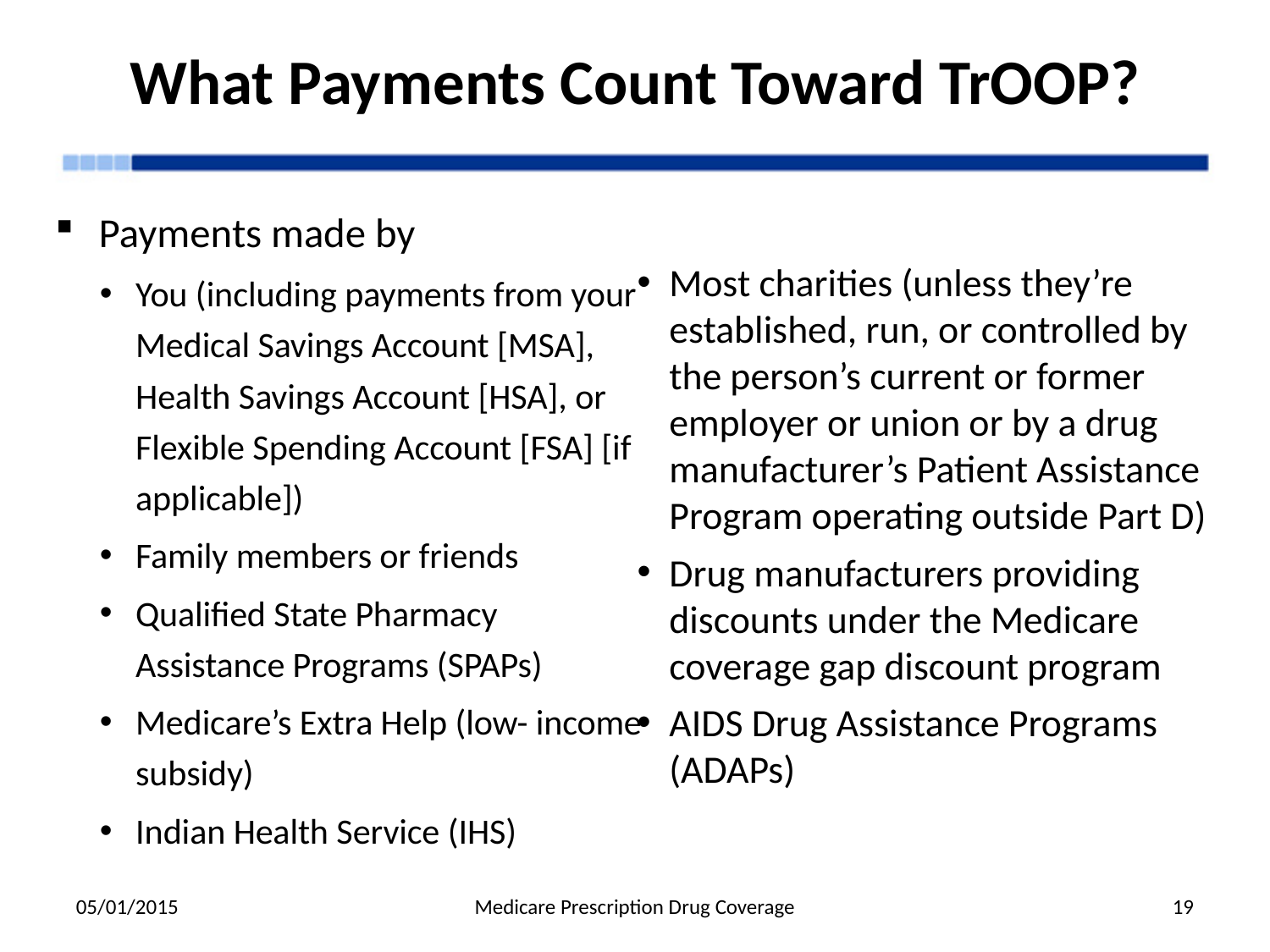

# What Payments Count Toward TrOOP?
Payments made by
You (including payments from your Medical Savings Account [MSA], Health Savings Account [HSA], or Flexible Spending Account [FSA] [if applicable])
Family members or friends
Qualified State Pharmacy Assistance Programs (SPAPs)
Medicare’s Extra Help (low- income subsidy)
Indian Health Service (IHS)

Most charities (unless they’re established, run, or controlled by the person’s current or former employer or union or by a drug manufacturer’s Patient Assistance Program operating outside Part D)
Drug manufacturers providing discounts under the Medicare coverage gap discount program
AIDS Drug Assistance Programs (ADAPs)
05/01/2015
Medicare Prescription Drug Coverage
19